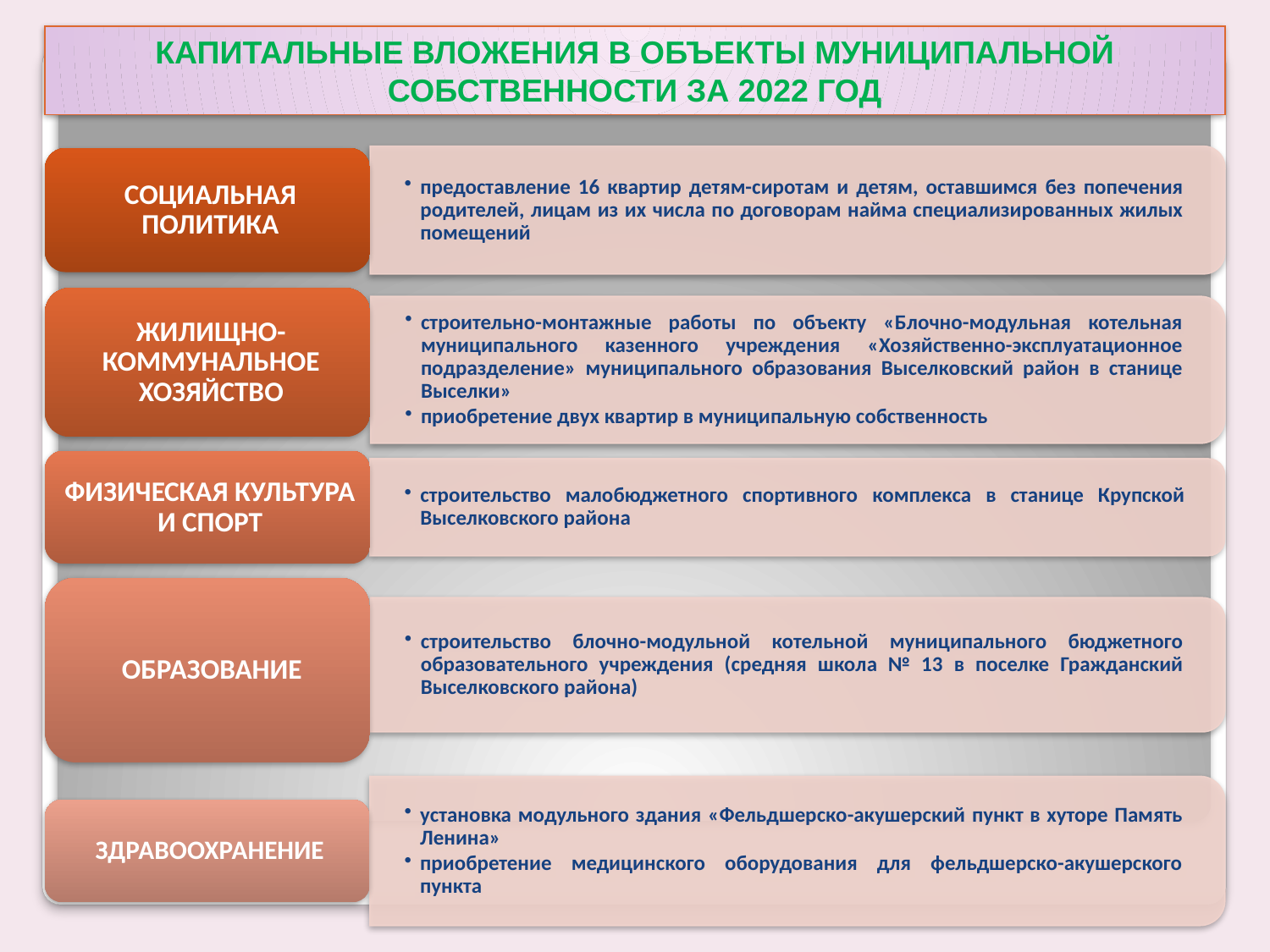

КАПИТАЛЬНЫЕ ВЛОЖЕНИЯ В ОБЪЕКТЫ МУНИЦИПАЛЬНОЙ СОБСТВЕННОСТИ ЗА 2022 ГОД
предоставление 16 квартир детям-сиротам и детям, оставшимся без попечения родителей, лицам из их числа по договорам найма специализированных жилых помещений
СОЦИАЛЬНАЯ ПОЛИТИКА
строительно-монтажные работы по объекту «Блочно-модульная котельная муниципального казенного учреждения «Хозяйственно-эксплуатационное подразделение» муниципального образования Выселковский район в станице Выселки»
приобретение двух квартир в муниципальную собственность
ЖИЛИЩНО- КОММУНАЛЬНОЕ ХОЗЯЙСТВО
строительство малобюджетного спортивного комплекса в станице Крупской Выселковского района
ФИЗИЧЕСКАЯ КУЛЬТУРА И СПОРТ
строительство блочно-модульной котельной муниципального бюджетного образовательного учреждения (средняя школа № 13 в поселке Гражданский Выселковского района)
ОБРАЗОВАНИЕ
установка модульного здания «Фельдшерско-акушерский пункт в хуторе Память Ленина»
приобретение медицинского оборудования для фельдшерско-акушерского пункта
ЗДРАВООХРАНЕНИЕ